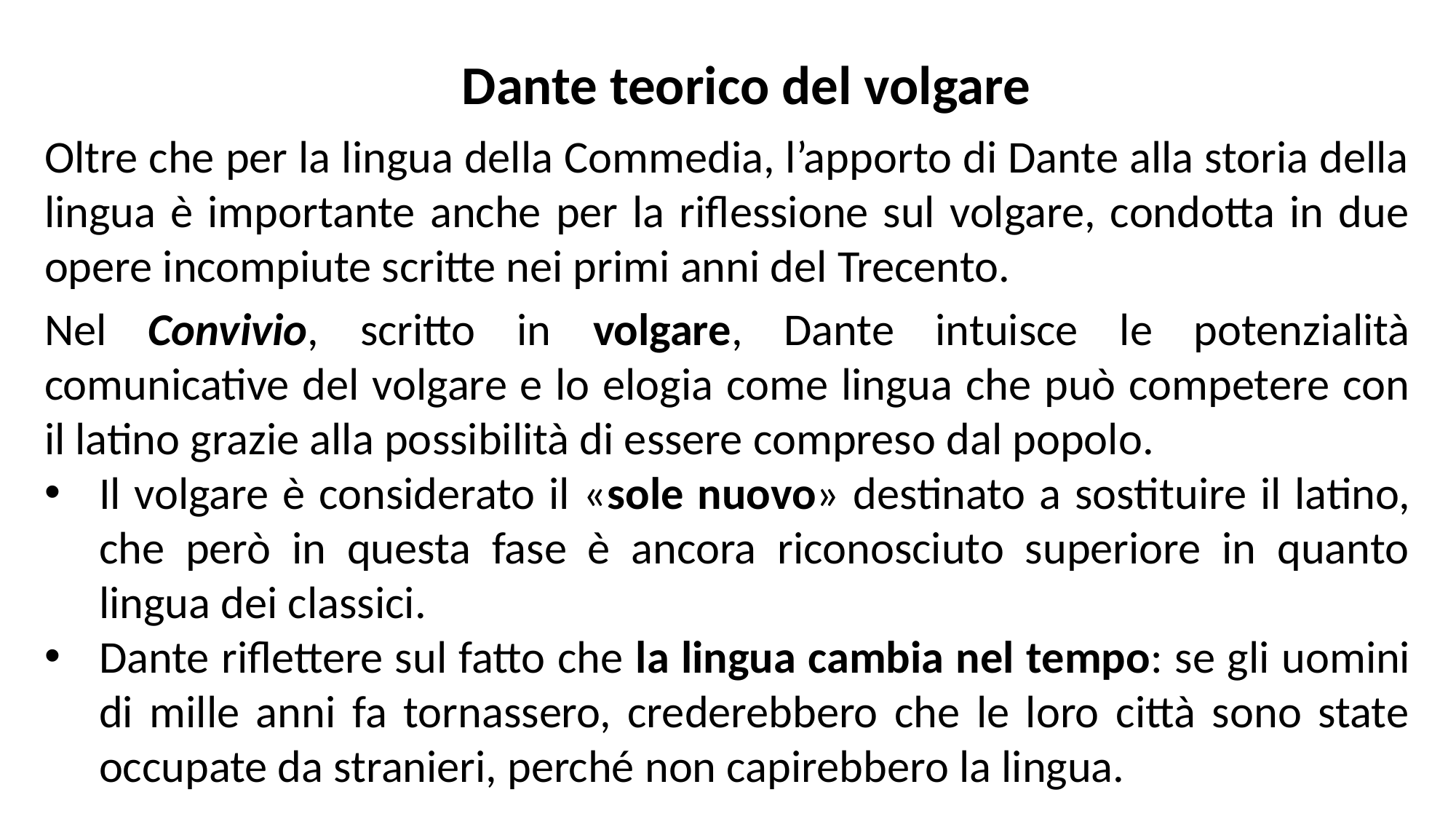

Dante teorico del volgare
Oltre che per la lingua della Commedia, l’apporto di Dante alla storia della lingua è importante anche per la riflessione sul volgare, condotta in due opere incompiute scritte nei primi anni del Trecento.
Nel Convivio, scritto in volgare, Dante intuisce le potenzialità comunicative del volgare e lo elogia come lingua che può competere con il latino grazie alla possibilità di essere compreso dal popolo.
Il volgare è considerato il «sole nuovo» destinato a sostituire il latino, che però in questa fase è ancora riconosciuto superiore in quanto lingua dei classici.
Dante riflettere sul fatto che la lingua cambia nel tempo: se gli uomini di mille anni fa tornassero, crederebbero che le loro città sono state occupate da stranieri, perché non capirebbero la lingua.